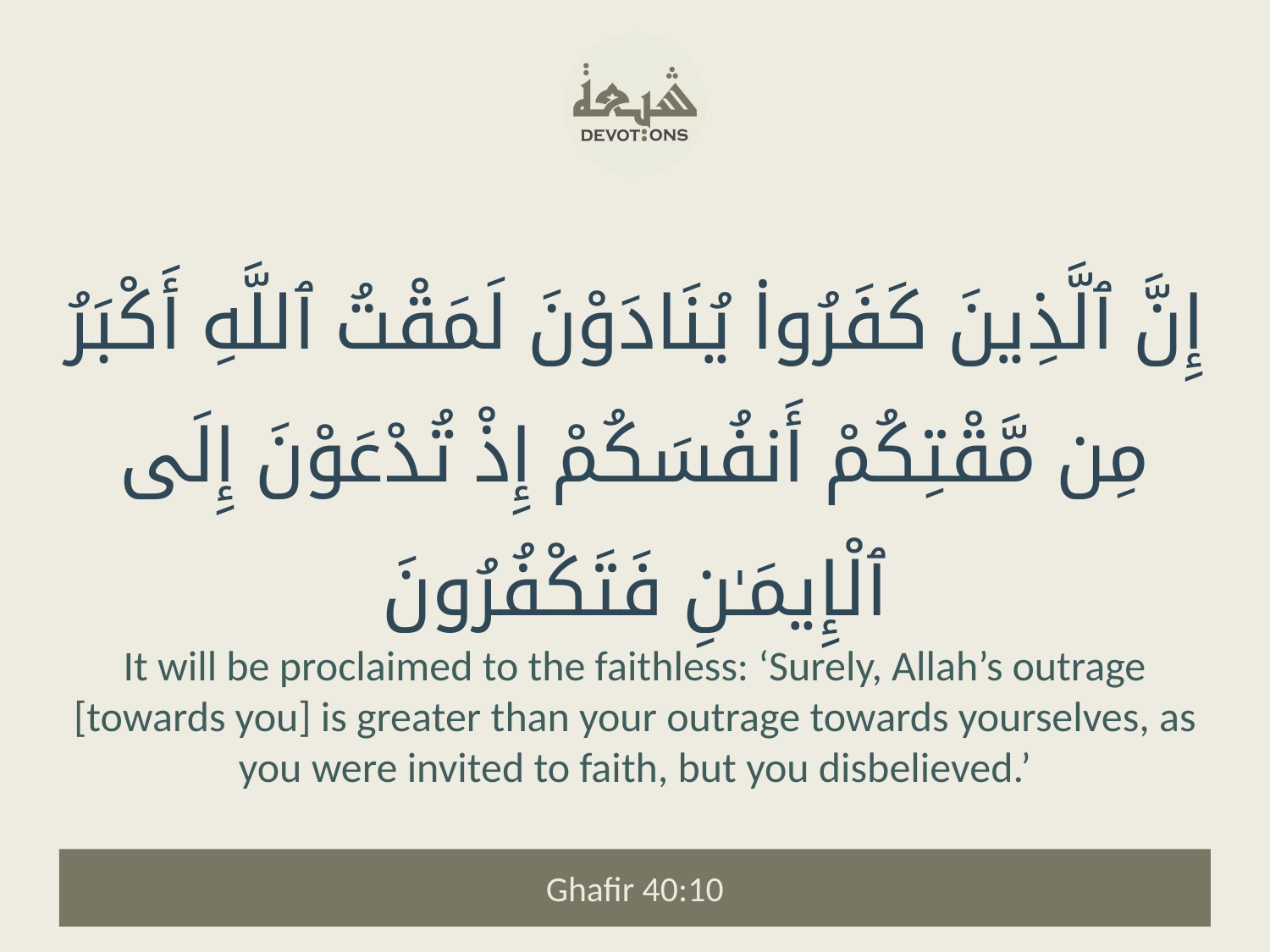

إِنَّ ٱلَّذِينَ كَفَرُوا۟ يُنَادَوْنَ لَمَقْتُ ٱللَّهِ أَكْبَرُ مِن مَّقْتِكُمْ أَنفُسَكُمْ إِذْ تُدْعَوْنَ إِلَى ٱلْإِيمَـٰنِ فَتَكْفُرُونَ
It will be proclaimed to the faithless: ‘Surely, Allah’s outrage [towards you] is greater than your outrage towards yourselves, as you were invited to faith, but you disbelieved.’
Ghafir 40:10